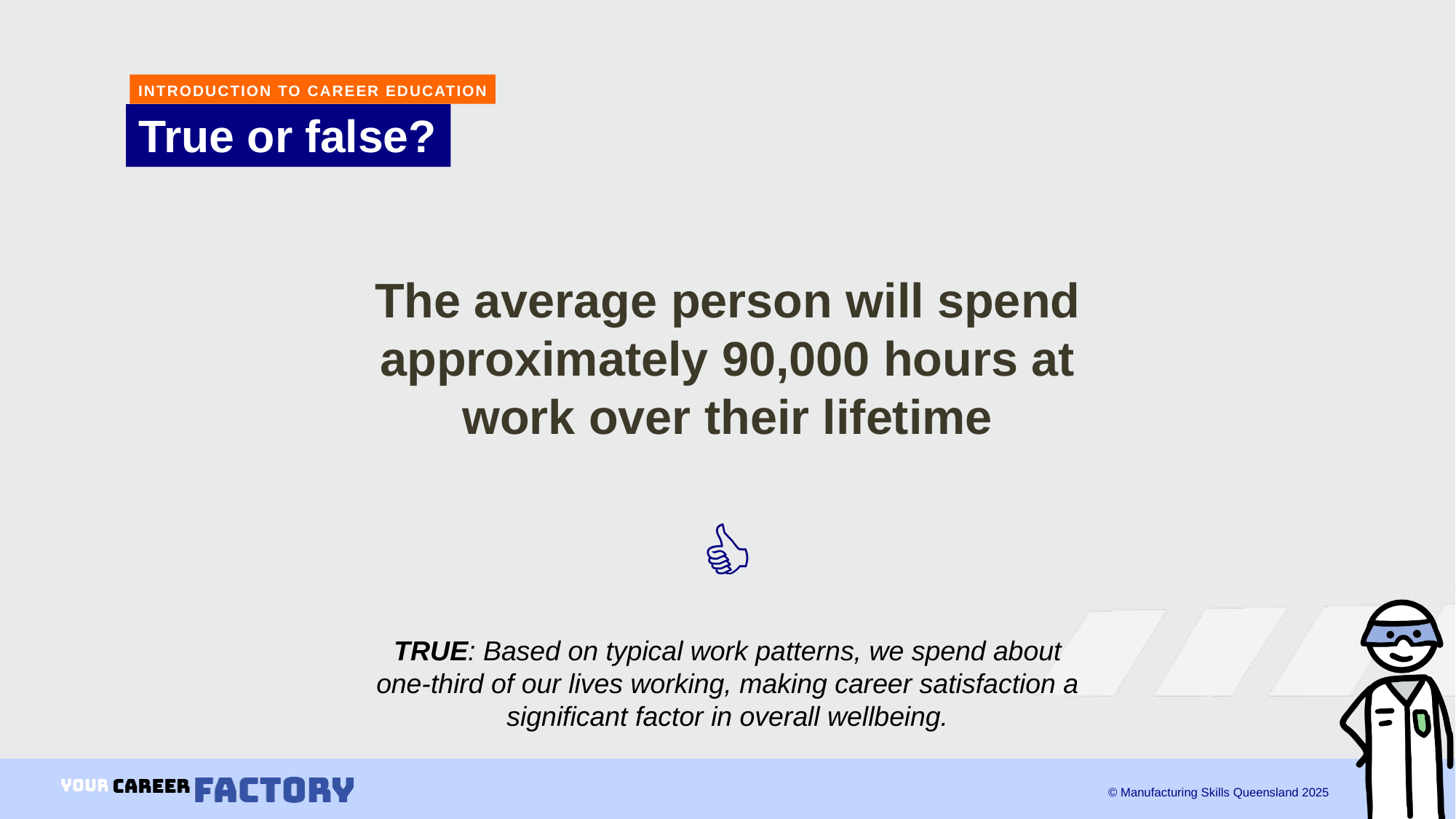

INTRODUCTION TO CAREER EDUCATION
# True or false?
The average person will spend approximately 90,000 hours at work over their lifetime

👍

TRUE: Based on typical work patterns, we spend about one-third of our lives working, making career satisfaction a significant factor in overall wellbeing.